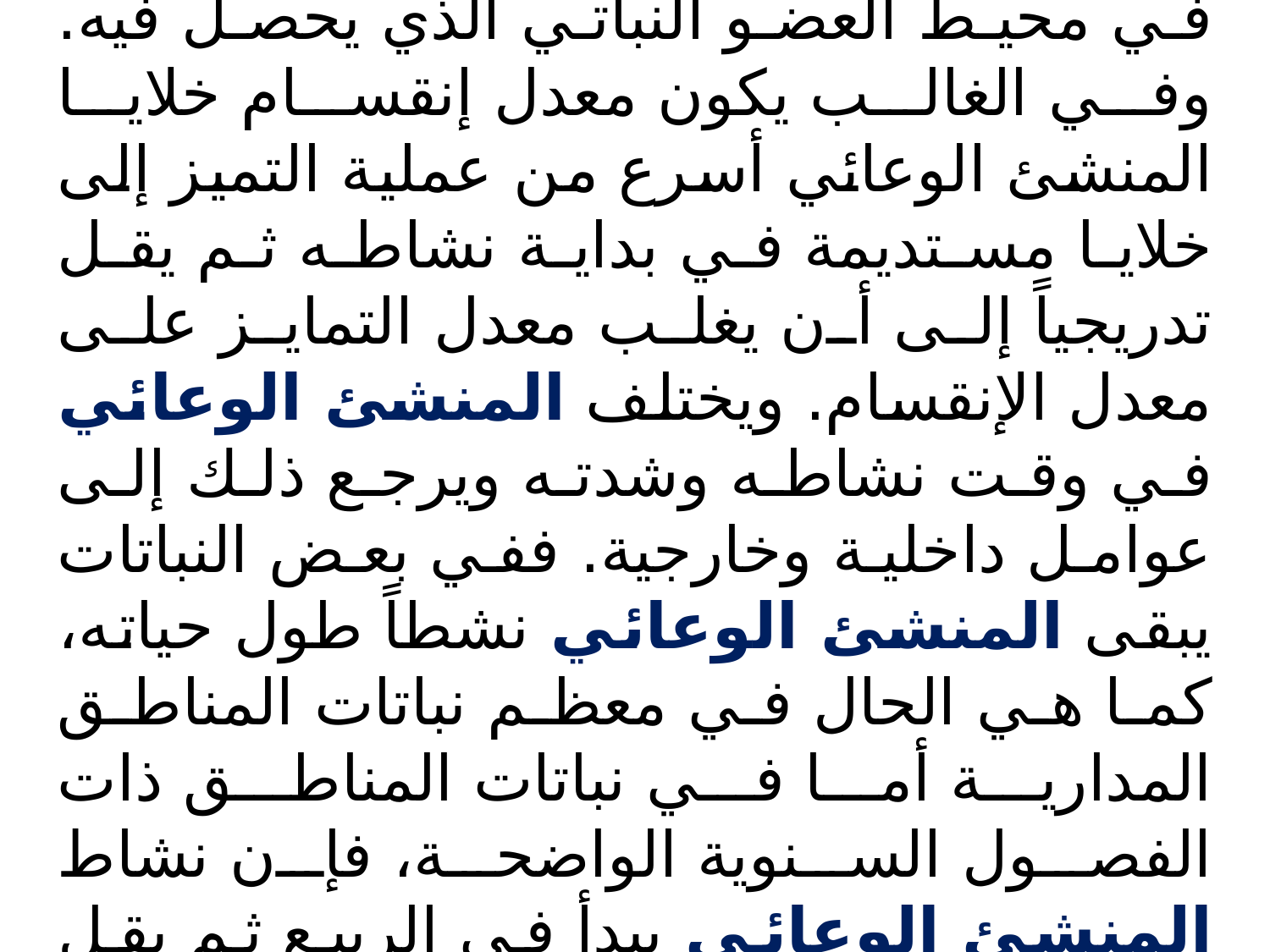

نشاط المنشئ الوعائي:Vascular cambium
يؤدي نشاط المنشئ الوعائي إلى زيادة في محيط العضو النباتي الذي يحصل فيه. وفي الغالب يكون معدل إنقسام خلايا المنشئ الوعائي أسرع من عملية التميز إلى خلايا مستديمة في بداية نشاطه ثم يقل تدريجياً إلى أن يغلب معدل التمايز على معدل الإنقسام. ويختلف المنشئ الوعائي في وقت نشاطه وشدته ويرجع ذلك إلى عوامل داخلية وخارجية. ففي بعض النباتات يبقى المنشئ الوعائي نشطاً طول حياته، كما هي الحال في معظم نباتات المناطق المدارية أما في نباتات المناطق ذات الفصول السنوية الواضحة، فإن نشاط المنشئ الوعائي يبدأ في الربيع ثم يقل نشاطه في نهاية الصيف ومن ثم يتوقف في الفترة التي تبدأ بالخريف مروراً بالشتاء حتى بداية الربيع التالي.